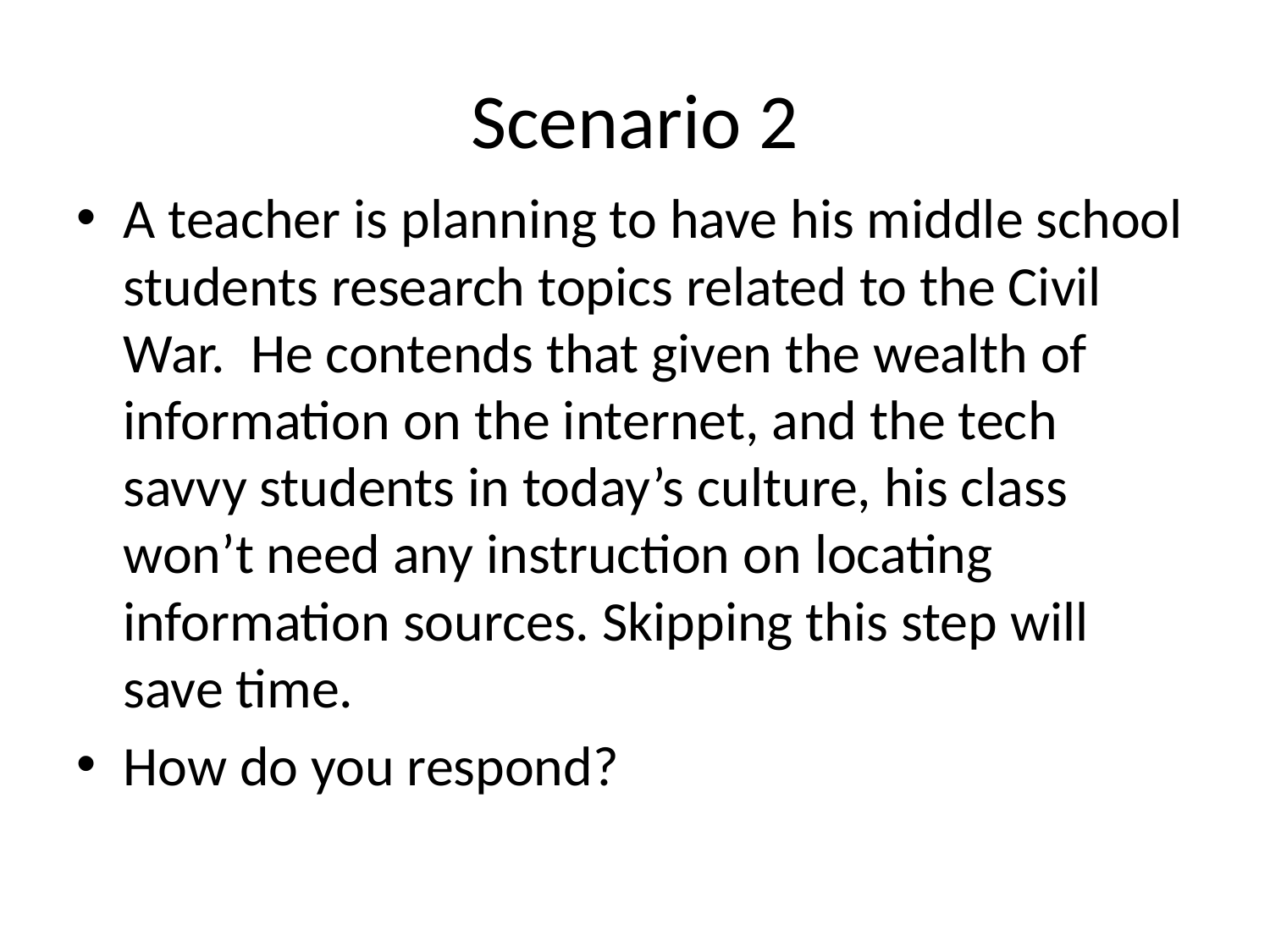

# Scenario 2
A teacher is planning to have his middle school students research topics related to the Civil War.  He contends that given the wealth of information on the internet, and the tech savvy students in today’s culture, his class won’t need any instruction on locating information sources. Skipping this step will save time.
How do you respond?